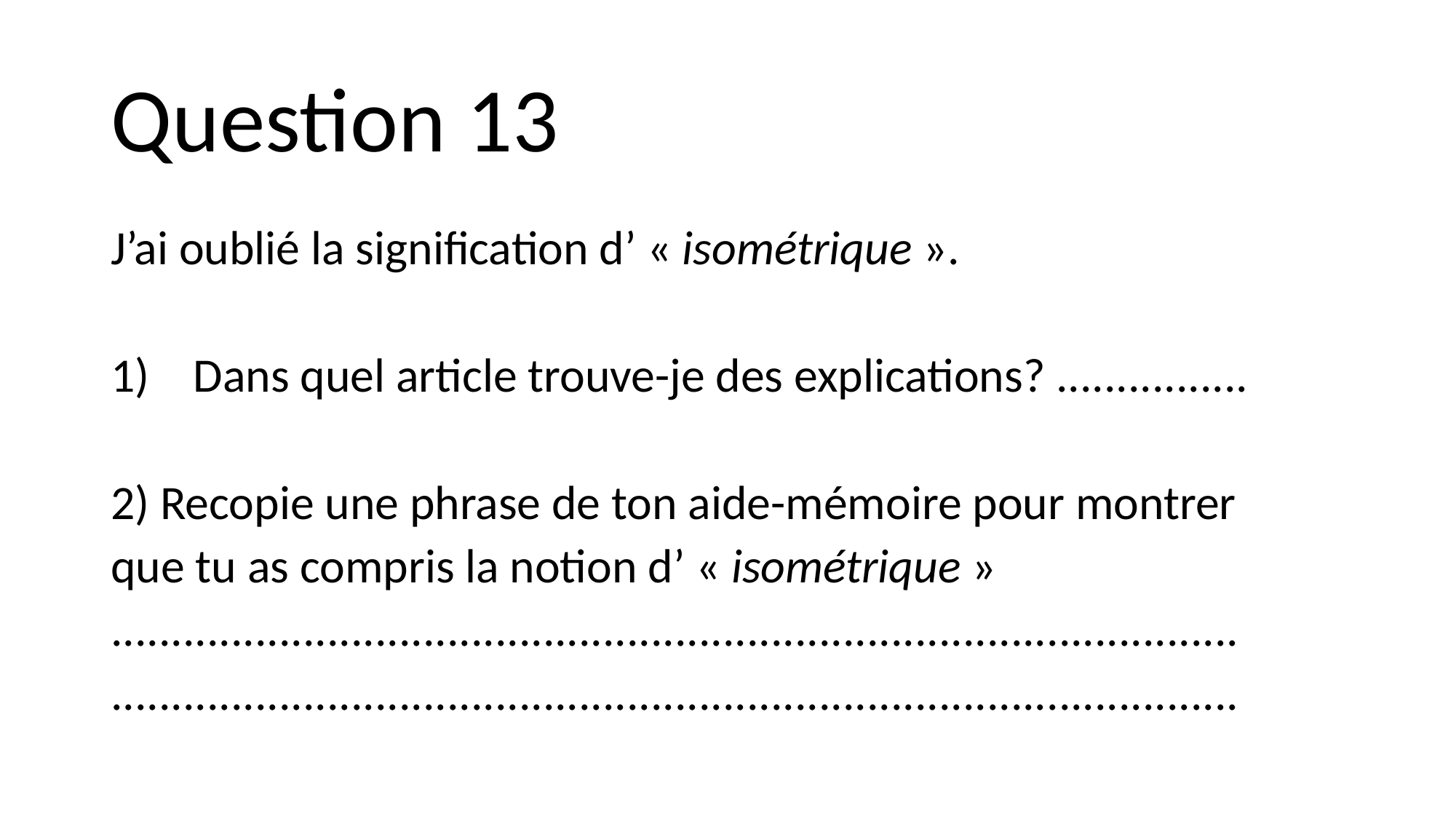

# Question 13
J’ai oublié la signification d’ « isométrique ».

Dans quel article trouve-je des explications? ................

2) Recopie une phrase de ton aide-mémoire pour montrer
que tu as compris la notion d’ « isométrique »
..............................................................................................
..............................................................................................